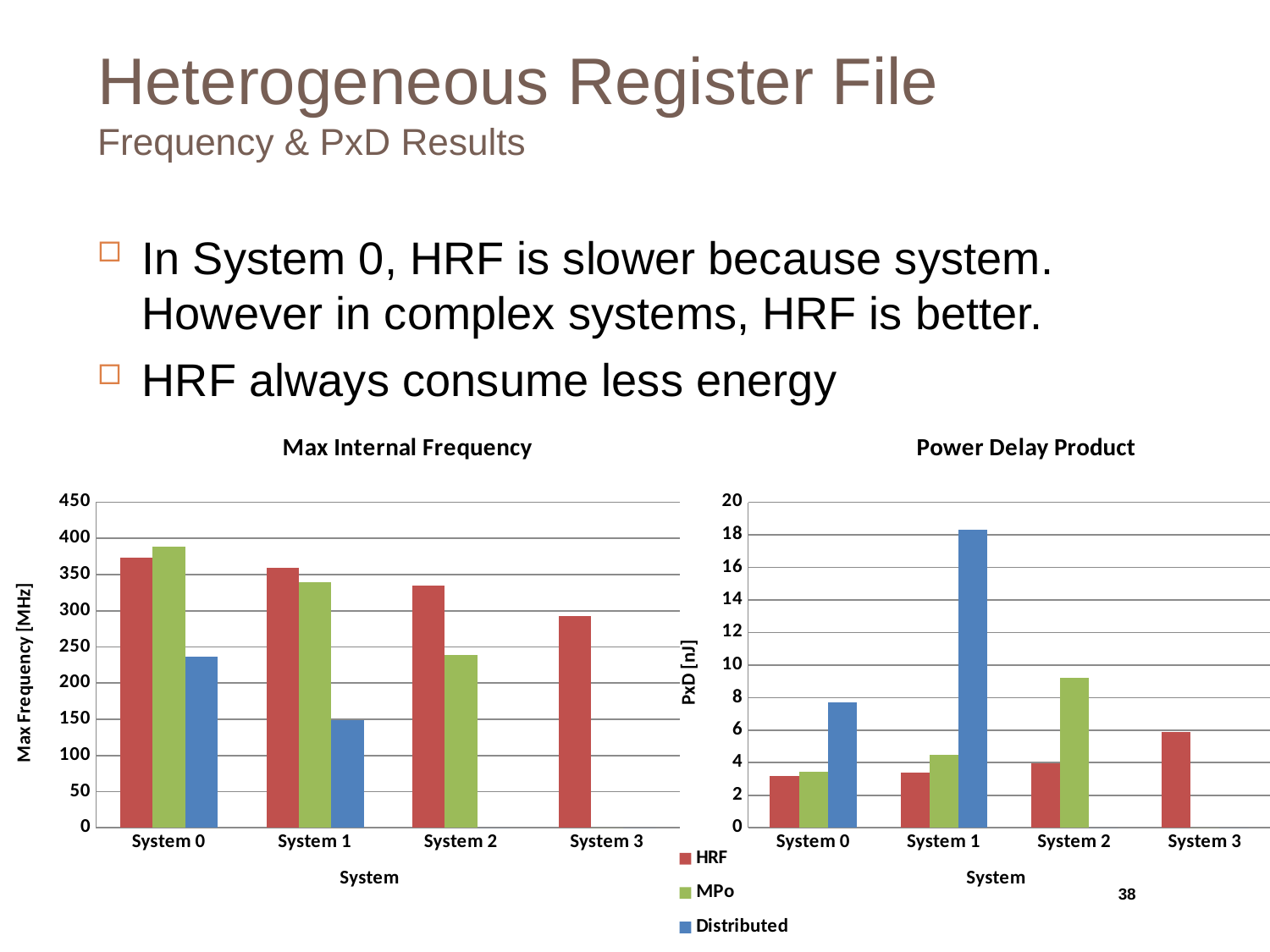

# Heterogeneous Register File Frequency & PxD Results

In System 0, HRF is slower because system. However in complex systems, HRF is better.
HRF always consume less energy

### Chart: Max Internal Frequency

| Category | HRF | MPo | Distributed |
|---|---|---|---|
| System 0 | 373.413 | 388.199 | 236.686 |
| System 1 | 359.195 | 339.905 | 148.368 |
| System 2 | 334.56 | 238.949 | 0.0 |
| System 3 | 292.398 | 0.0 | 0.0 |

### Chart: Power Delay Product

| Category | HRF | MPo | Distributed |
|---|---|---|---|
| System 0 | 3.198 | 3.46 | 7.728 |
| System 1 | 3.402 | 4.463 | 18.299 |
| System 2 | 3.99 | 9.207 | 0.0 |
| System 3 | 5.893 | 0.0 | 0.0 |
38